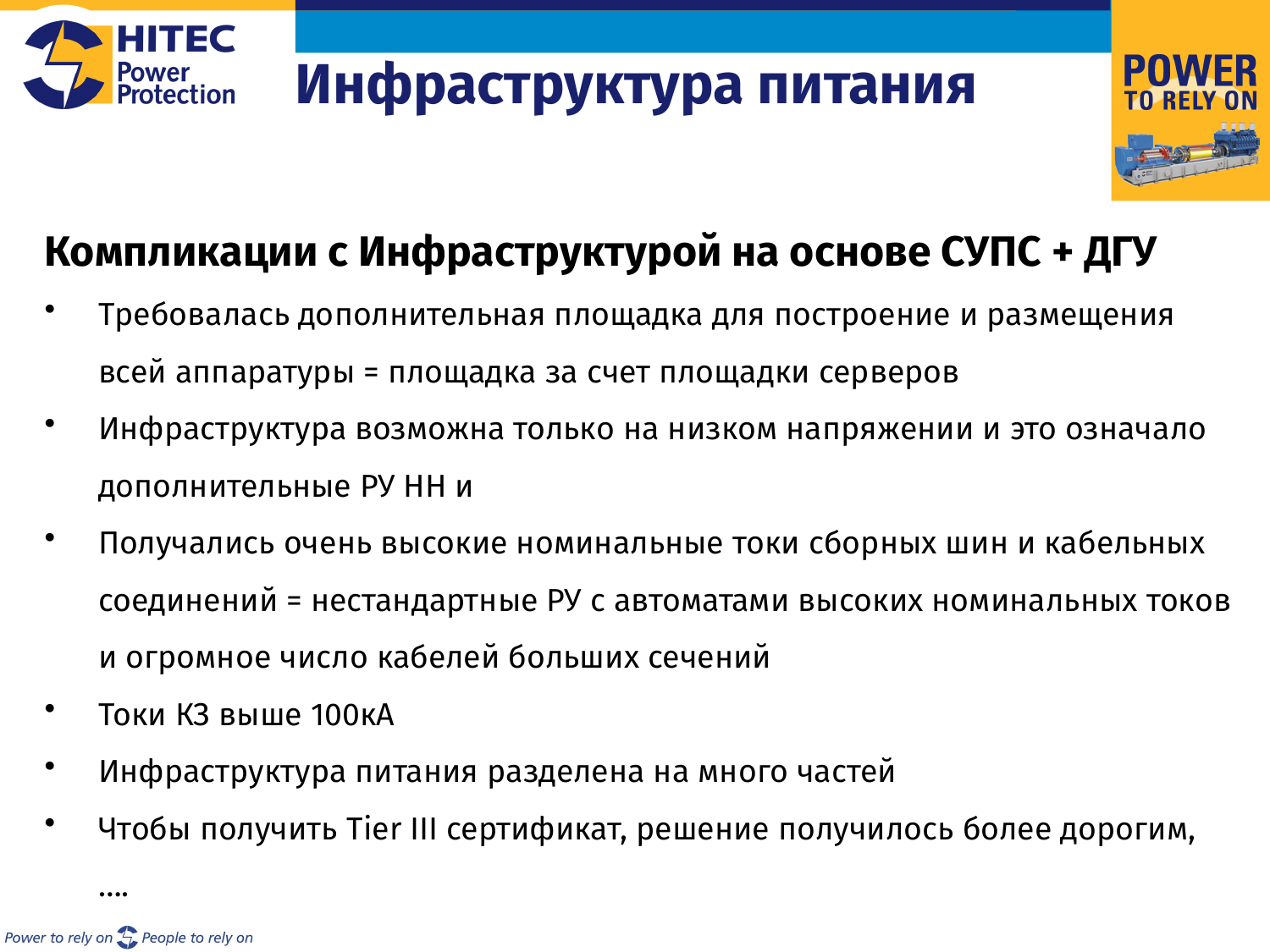

Инфраструктура питания
Компликации с Инфраструктурой на основе СУПС + ДГУ
Требовалась дополнительная площадка для построение и размещения всей аппаратуры = площадка за счет площадки серверов
Инфраструктура возможна только на низком напряжении и это означало дополнительные РУ НН и
Получались очень высокие номинальные токи сборных шин и кабельных соединений = нестандартные РУ с автоматами высоких номинальных токов и огромное число кабелей больших сечений
Токи КЗ выше 100кА
Инфраструктура питания разделена на много частей
Чтобы получить Тier III сертификат, решение получилось более дорогим, ….